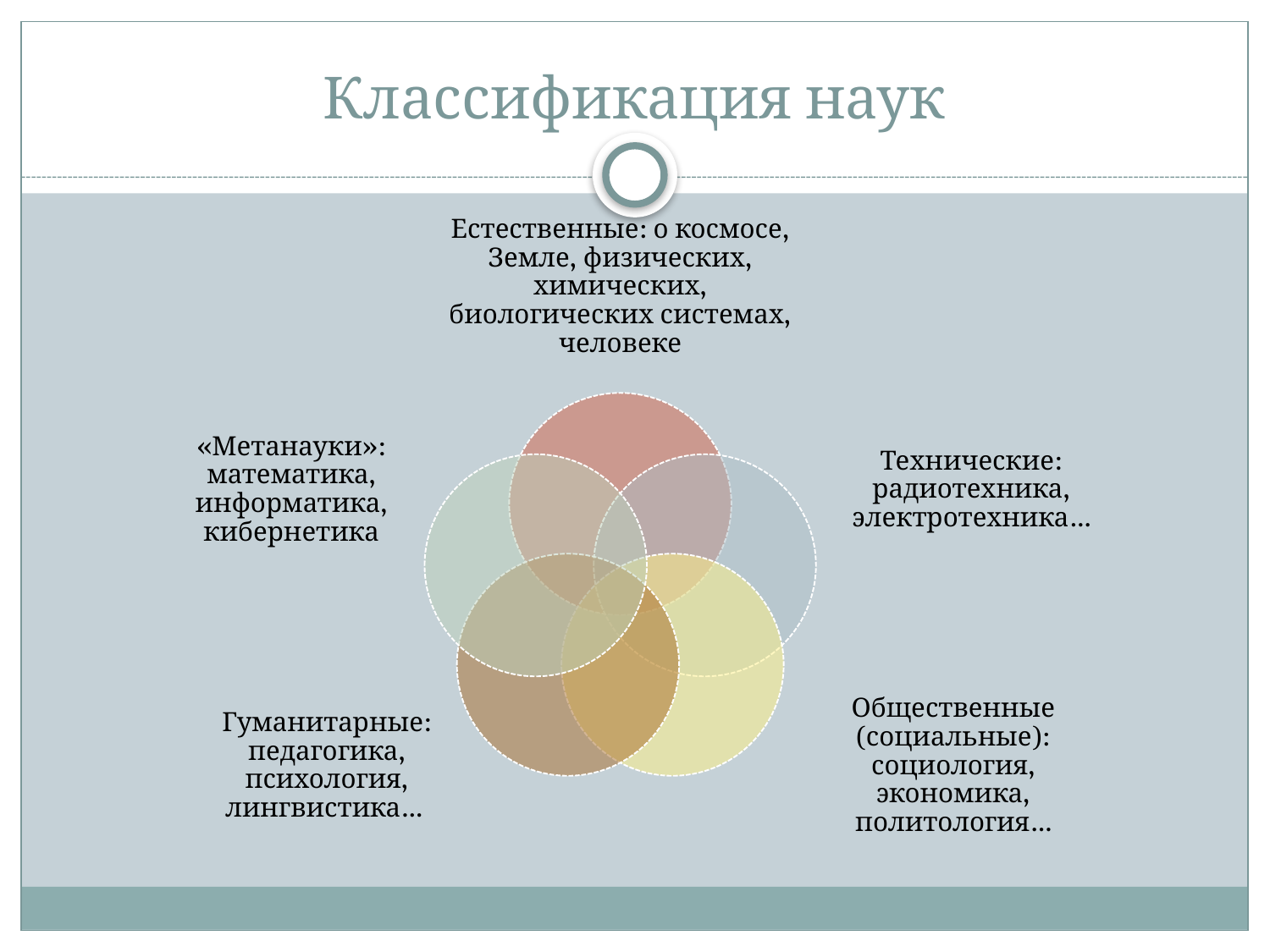

# Классификация наук
Естественные: о космосе, Земле, физических, химических, биологических системах, человеке
Технические: радиотехника, электротехника…
Общественные (социальные): социология, экономика, политология…
Гуманитарные: педагогика, психология, лингвистика…
«Метанауки»: математика, информатика, кибернетика